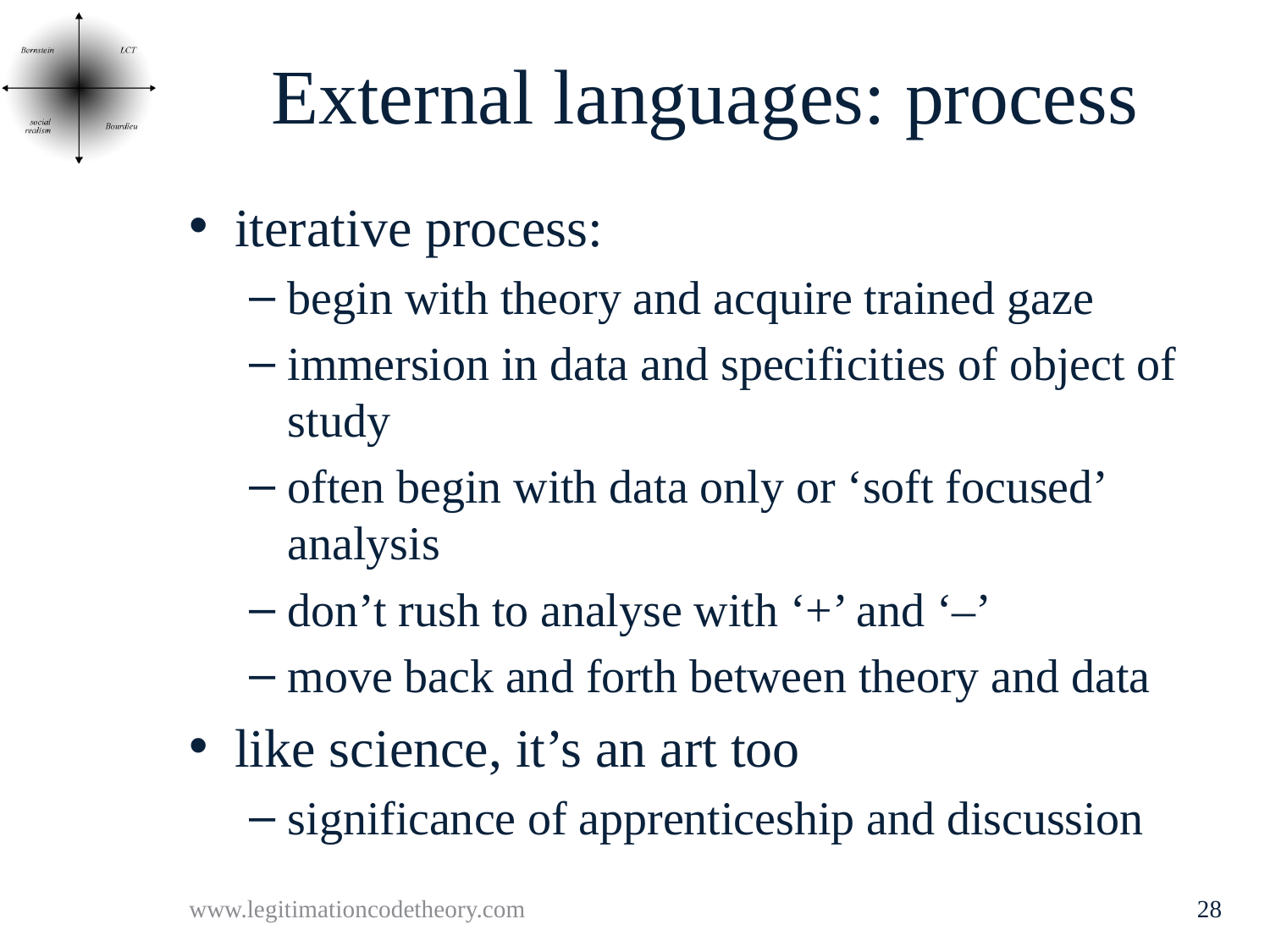

# External languages: process

iterative process:
begin with theory and acquire trained gaze
immersion in data and specificities of object of study
often begin with data only or ‘soft focused’ analysis
don’t rush to analyse with ‘+’ and ‘–’
move back and forth between theory and data
like science, it’s an art too
significance of apprenticeship and discussion
www.legitimationcodetheory.com
28